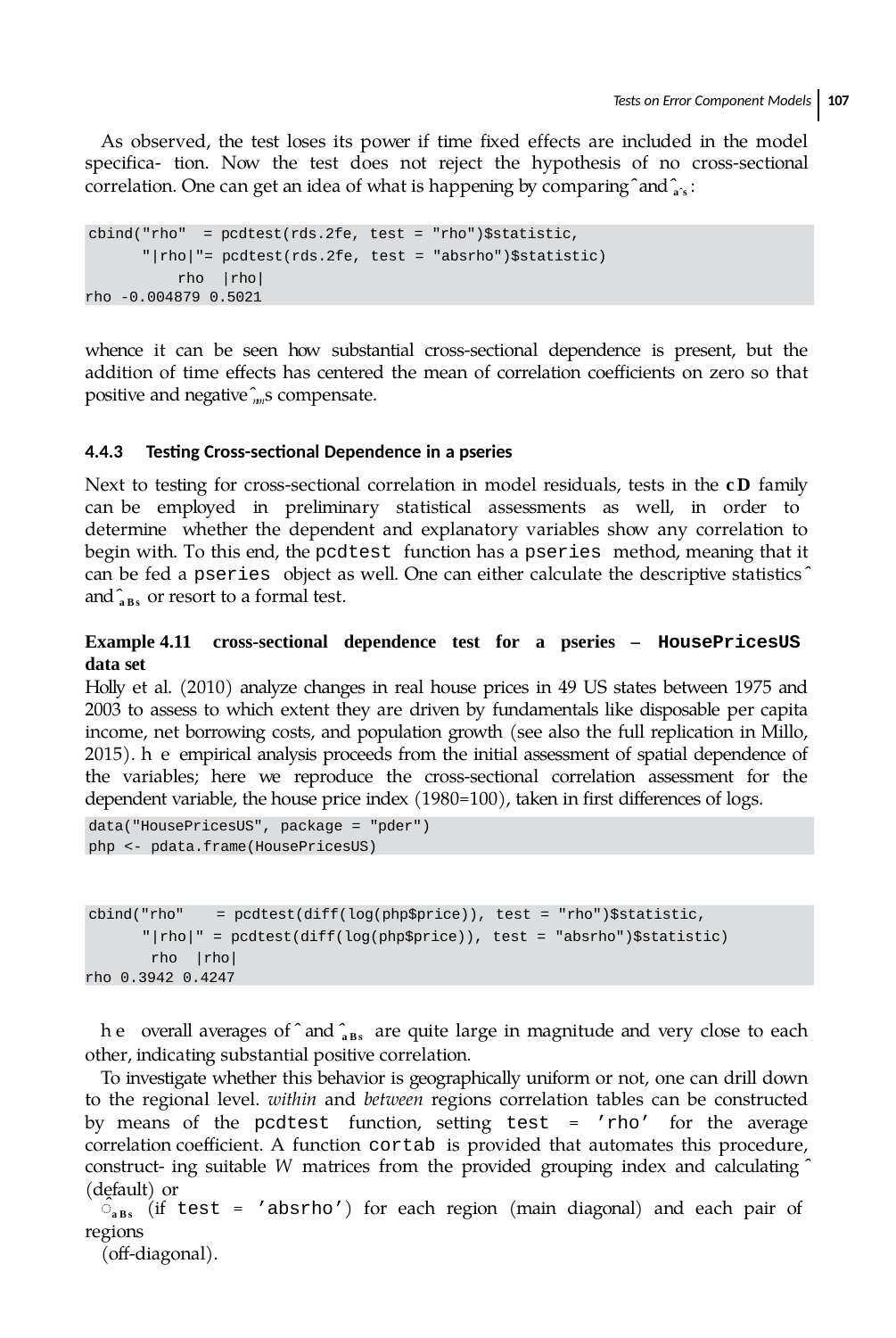

Tests on Error Component Models  107

As observed, the test loses its power if time ﬁxed effects are included in the model speciﬁca- tion. Now the test does not reject the hypothesis of no cross-sectional correlation. One can get an idea of what is happening by comparing ̂ and ̂abs:

cbind("rho" = pcdtest(rds.2fe, test = "rho")$statistic,
"|rho|"= pcdtest(rds.2fe, test = "absrho")$statistic) rho |rho|
rho -0.004879 0.5021
whence it can be seen how substantial cross-sectional dependence is present, but the addition of time effects has centered the mean of correlation coeﬃcients on zero so that positive and negative ̂nms compensate.

4.4.3  Testing Cross-sectional Dependence in a pseries
Next to testing for cross-sectional correlation in model residuals, tests in the cd family can be  employed  in  preliminary  statistical  assessments  as  well,  in  order  to  determine  whether the dependent and explanatory variables show any correlation to begin with. To this end, the pcdtest function has a pseries method, meaning that it can be fed a pseries object as well. One can either calculate the descriptive statistics ̂ and ̂abs  or resort to a formal test.

Example 4.11  cross-sectional  dependence  test  for  a  pseries  –  HousePricesUS
data set
Holly et al. (2010) analyze changes in real house prices in 49 US states between 1975 and 2003 to assess to which extent they are driven by fundamentals like disposable per capita income, net borrowing costs, and population growth (see also the full replication in Millo, 2015). he empirical analysis proceeds from the initial assessment of spatial dependence of the variables; here we reproduce the cross-sectional correlation assessment for the dependent variable, the house price index (1980=100), taken in ﬁrst differences of logs.
data("HousePricesUS", package = "pder")
php <- pdata.frame(HousePricesUS)
cbind("rho"	= pcdtest(diff(log(php$price)), test = "rho")$statistic,
"|rho|" = pcdtest(diff(log(php$price)), test = "absrho")$statistic) rho |rho|
rho 0.3942 0.4247
he overall averages of ̂ and ̂abs  are quite large in magnitude and very close to each other, indicating substantial positive correlation.
To investigate whether this behavior is geographically uniform or not, one can drill down to the regional level. within and between regions correlation tables can be constructed by means of the pcdtest function, setting test = ’rho’ for the average correlation coeﬃcient. A function cortab is provided that automates this procedure, construct- ing suitable W matrices from the provided grouping index and calculating ̂ (default) or
̂abs   (if  test =  ’absrho’)  for  each  region  (main  diagonal)  and  each  pair  of  regions
(off-diagonal).